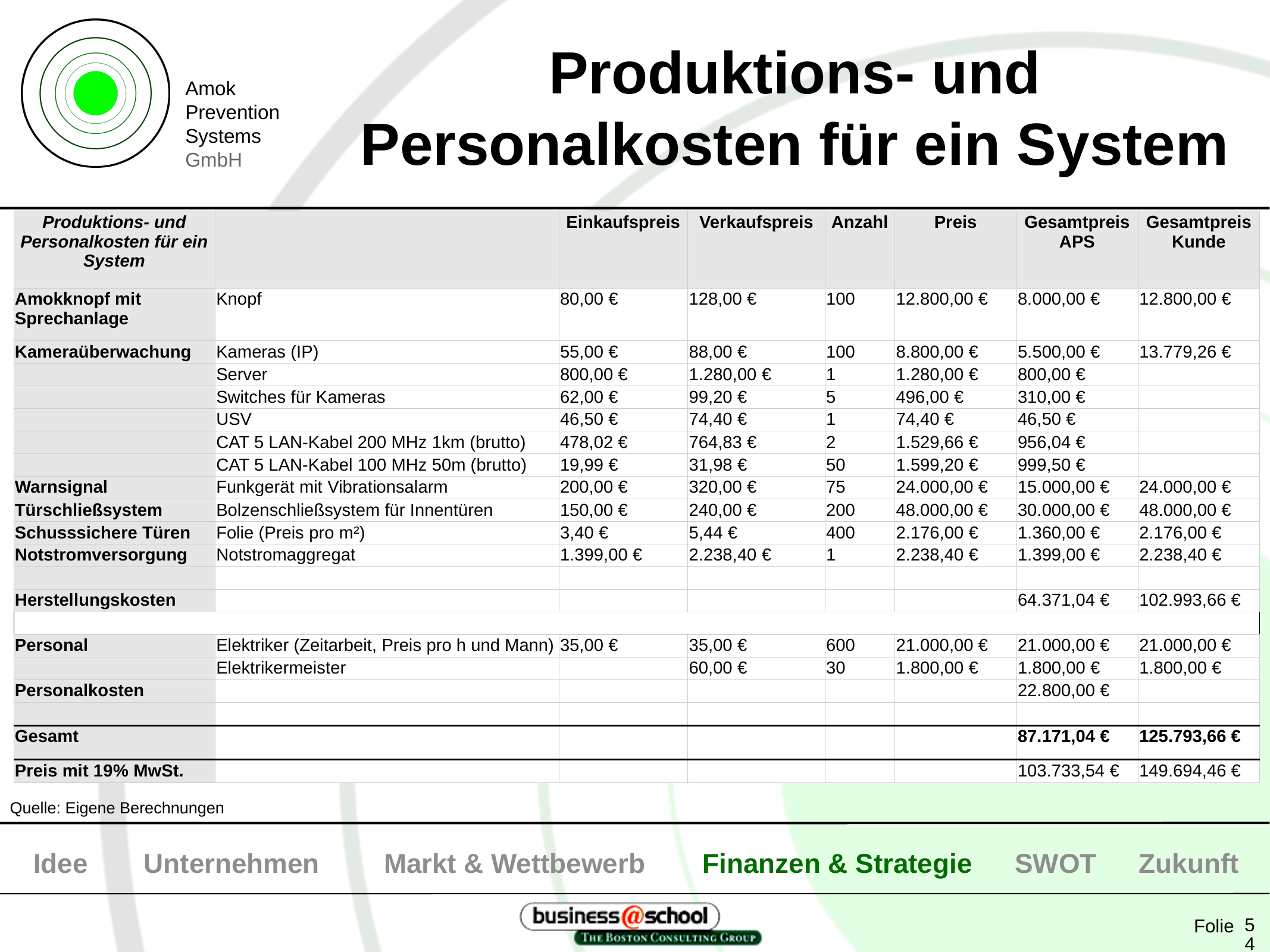

# Produktions- und Personalkosten für ein System
| Produktions- und Personalkosten für ein System |  | Einkaufspreis | Verkaufspreis | Anzahl | Preis | Gesamtpreis APS | Gesamtpreis Kunde |
| --- | --- | --- | --- | --- | --- | --- | --- |
| Amokknopf mit Sprechanlage | Knopf | 80,00 € | 128,00 € | 100 | 12.800,00 € | 8.000,00 € | 12.800,00 € |
| Kameraüberwachung | Kameras (IP) | 55,00 € | 88,00 € | 100 | 8.800,00 € | 5.500,00 € | 13.779,26 € |
|  | Server | 800,00 € | 1.280,00 € | 1 | 1.280,00 € | 800,00 € |  |
|  | Switches für Kameras | 62,00 € | 99,20 € | 5 | 496,00 € | 310,00 € |  |
|  | USV | 46,50 € | 74,40 € | 1 | 74,40 € | 46,50 € |  |
|  | CAT 5 LAN-Kabel 200 MHz 1km (brutto) | 478,02 € | 764,83 € | 2 | 1.529,66 € | 956,04 € |  |
|  | CAT 5 LAN-Kabel 100 MHz 50m (brutto) | 19,99 € | 31,98 € | 50 | 1.599,20 € | 999,50 € |  |
| Warnsignal | Funkgerät mit Vibrationsalarm | 200,00 € | 320,00 € | 75 | 24.000,00 € | 15.000,00 € | 24.000,00 € |
| Türschließsystem | Bolzenschließsystem für Innentüren | 150,00 € | 240,00 € | 200 | 48.000,00 € | 30.000,00 € | 48.000,00 € |
| Schusssichere Türen | Folie (Preis pro m²) | 3,40 € | 5,44 € | 400 | 2.176,00 € | 1.360,00 € | 2.176,00 € |
| Notstromversorgung | Notstromaggregat | 1.399,00 € | 2.238,40 € | 1 | 2.238,40 € | 1.399,00 € | 2.238,40 € |
|  |  |  |  |  |  |  |  |
| Herstellungskosten |  |  |  |  |  | 64.371,04 € | 102.993,66 € |
|  |  |  |  |  |  |  |  |
| Personal | Elektriker (Zeitarbeit, Preis pro h und Mann) | 35,00 € | 35,00 € | 600 | 21.000,00 € | 21.000,00 € | 21.000,00 € |
|  | Elektrikermeister |  | 60,00 € | 30 | 1.800,00 € | 1.800,00 € | 1.800,00 € |
| Personalkosten |  |  |  |  |  | 22.800,00 € |  |
|  |  |  |  |  |  |  |  |
| Gesamt |  |  |  |  |  | 87.171,04 € | 125.793,66 € |
| Preis mit 19 % MwSt. |  |  |  |  |  | 103.733,54 € | 149.694,46 € |
Quelle: Eigene Berechnungen
Idee
Unternehmen
Markt & Wettbewerb
Finanzen & Strategie
SWOT
Zukunft
54